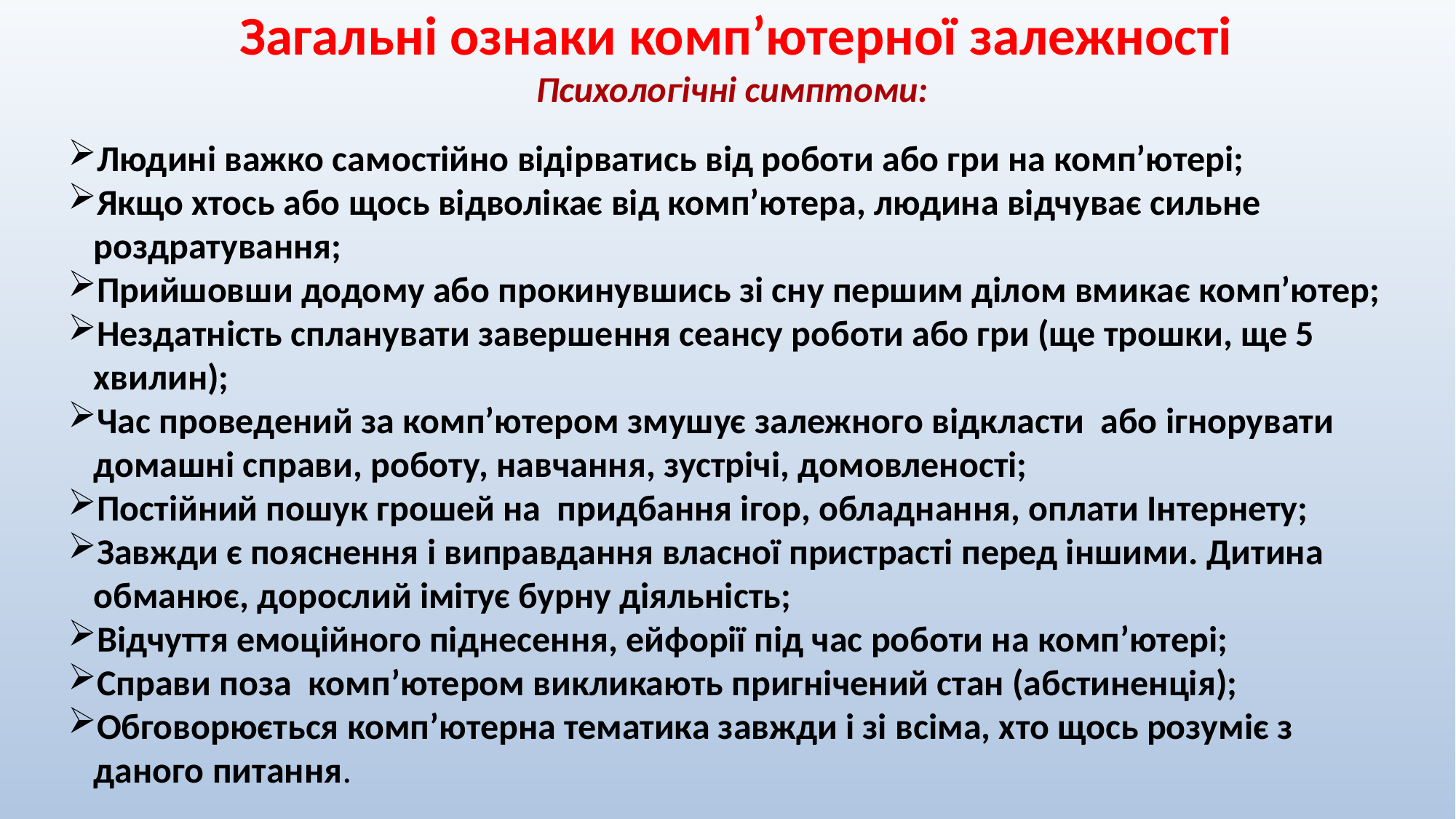

Загальні ознаки комп’ютерної залежності
Психологічні симптоми:

Людині важко самостійно відірватись від роботи або гри на комп’ютері;
Якщо хтось або щось відволікає від комп’ютера, людина відчуває сильне роздратування;
Прийшовши додому або прокинувшись зі сну першим ділом вмикає комп’ютер;
Нездатність спланувати завершення сеансу роботи або гри (ще трошки, ще 5 хвилин);
Час проведений за комп’ютером змушує залежного відкласти  або ігнорувати домашні справи, роботу, навчання, зустрічі, домовленості;
Постійний пошук грошей на  придбання ігор, обладнання, оплати Інтернету;
Завжди є пояснення і виправдання власної пристрасті перед іншими. Дитина обманює, дорослий імітує бурну діяльність;
Відчуття емоційного піднесення, ейфорії під час роботи на комп’ютері;
Справи поза  комп’ютером викликають пригнічений стан (абстиненція);
Обговорюється комп’ютерна тематика завжди і зі всіма, хто щось розуміє з даного питання.